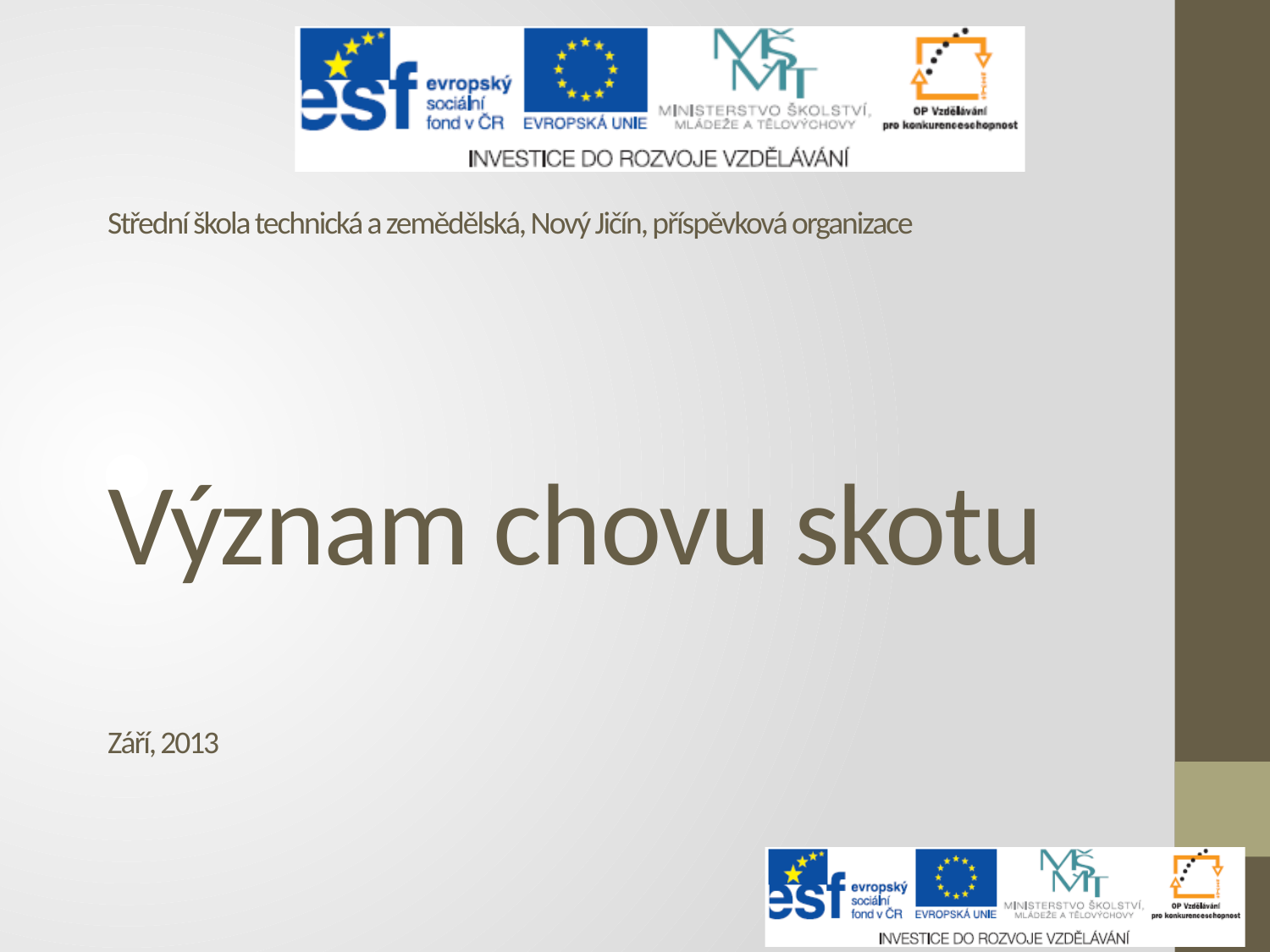

Střední škola technická a zemědělská, Nový Jičín, příspěvková organizace
# Význam chovu skotu
Září, 2013